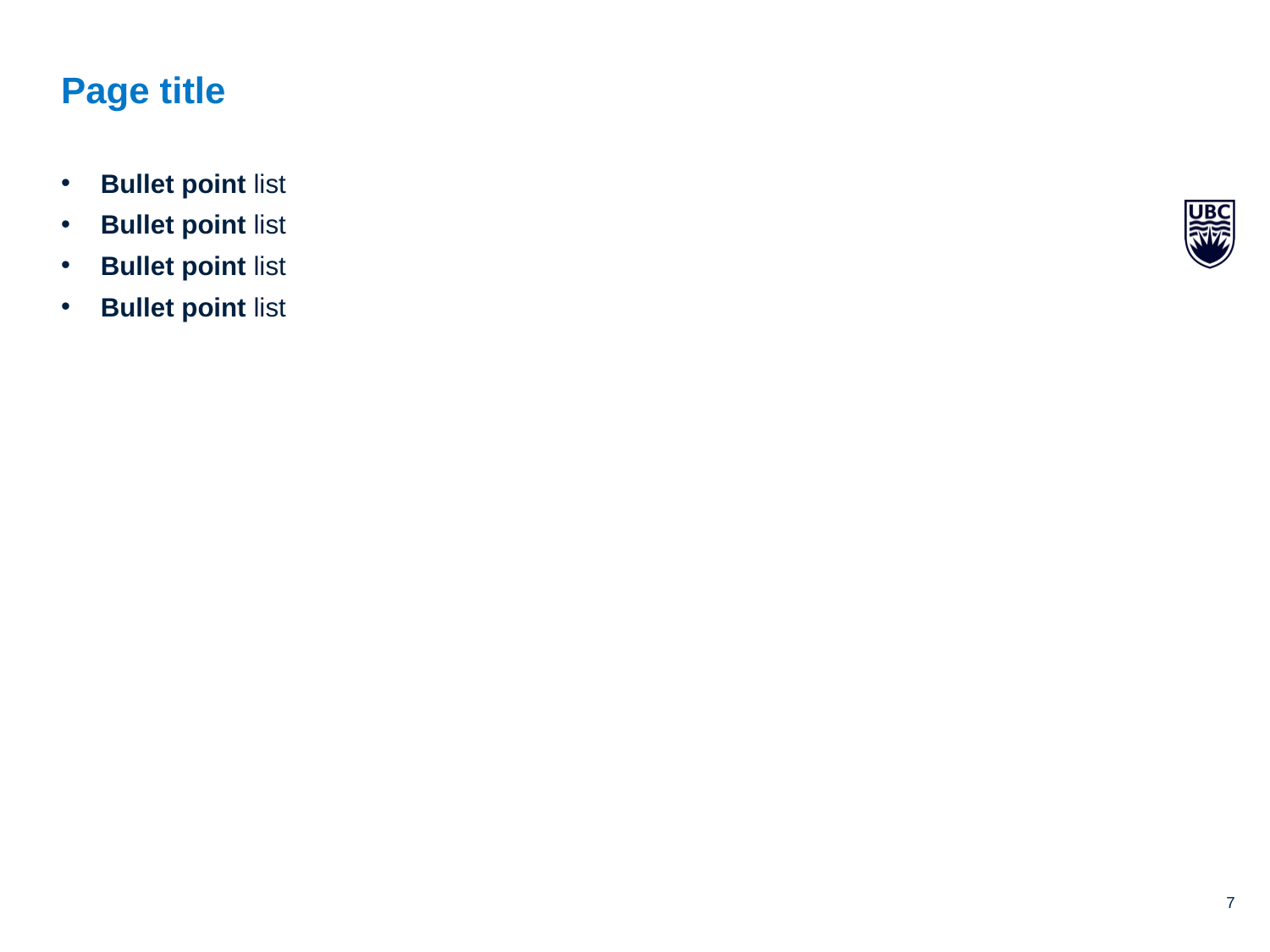

# Page title
Bullet point list
Bullet point list
Bullet point list
Bullet point list